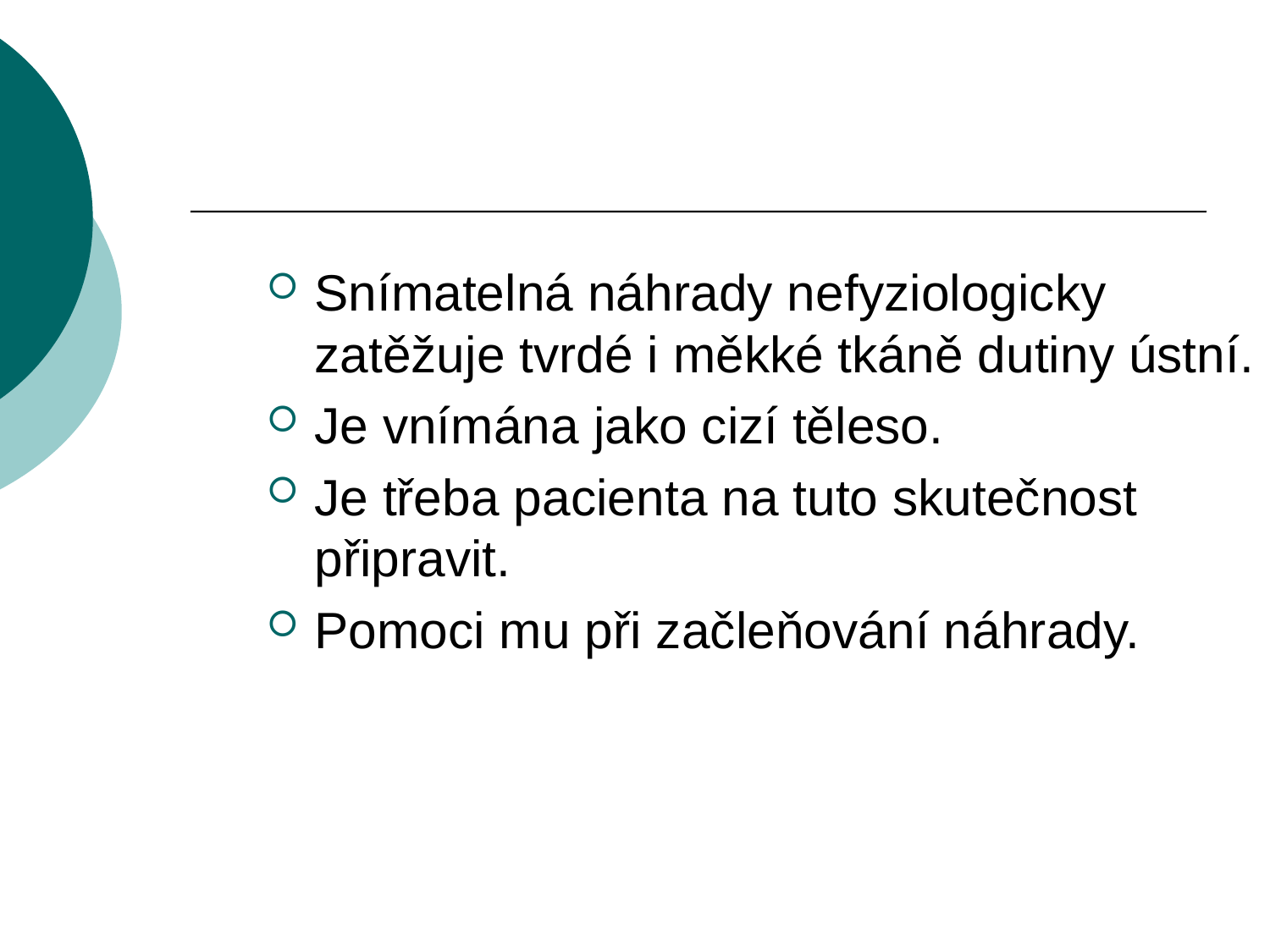

Snímatelná náhrady nefyziologicky zatěžuje tvrdé i měkké tkáně dutiny ústní.
Je vnímána jako cizí těleso.
Je třeba pacienta na tuto skutečnost připravit.
Pomoci mu při začleňování náhrady.